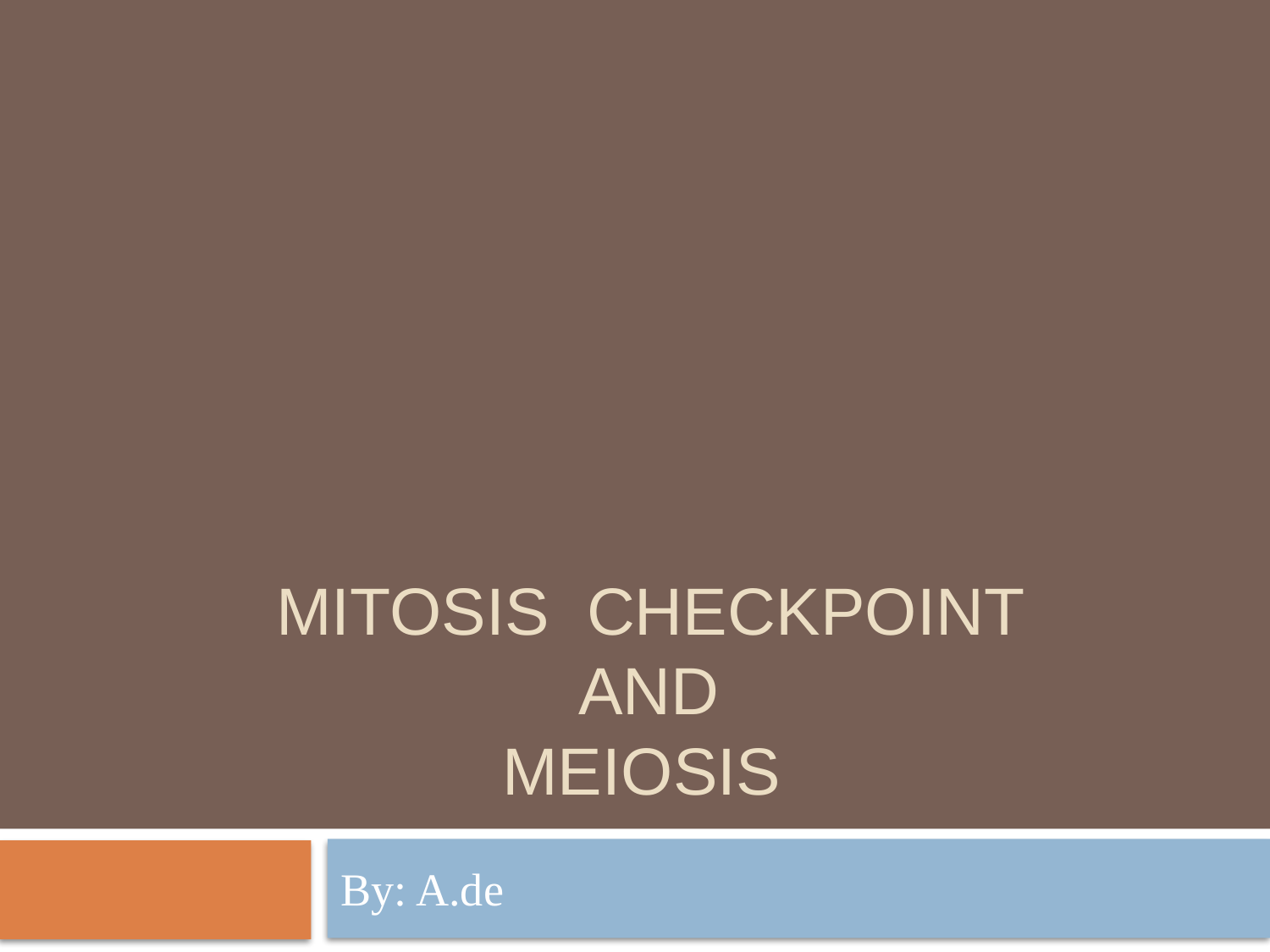

# Mitosis  checkpoint and meiosis
By: A.de